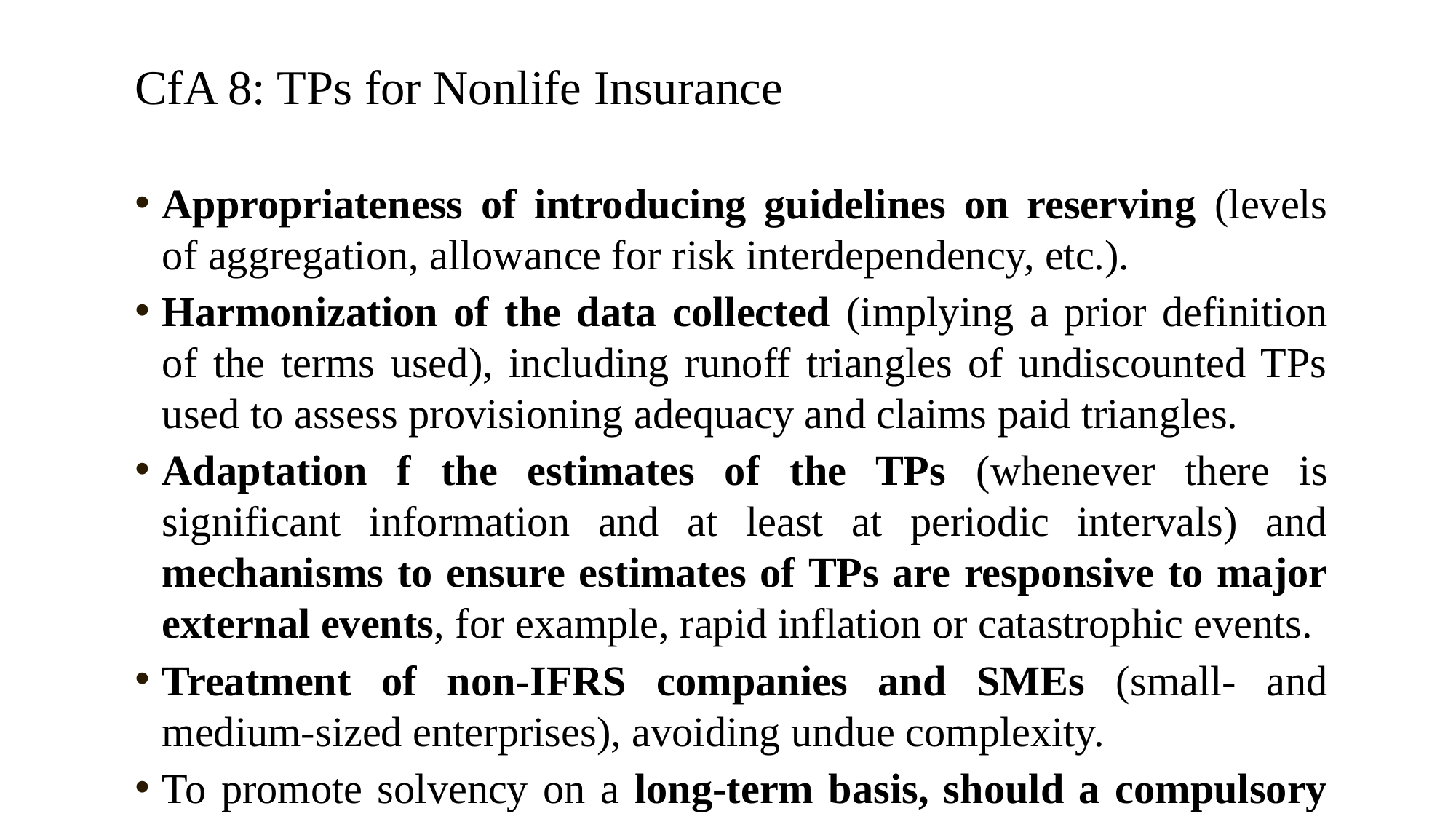

# CfA 8: TPs for Nonlife Insurance
Appropriateness of introducing guidelines on reserving (levels of aggregation, allowance for risk interdependency, etc.).
Harmonization of the data collected (implying a prior definition of the terms used), including runoff triangles of undiscounted TPs used to assess provisioning adequacy and claims paid triangles.
Adaptation f the estimates of the TPs (whenever there is significant information and at least at periodic intervals) and mechanisms to ensure estimates of TPs are responsive to major external events, for example, rapid inflation or catastrophic events.
Treatment of non-IFRS companies and SMEs (small- and medium-sized enterprises), avoiding undue complexity.
To promote solvency on a long-term basis, should a compulsory equalization mechanism be maintained regardless of the taxation and accounting regimes (this could, for example, be incorporated in the SCR (Solvency capital requirement) calculation)